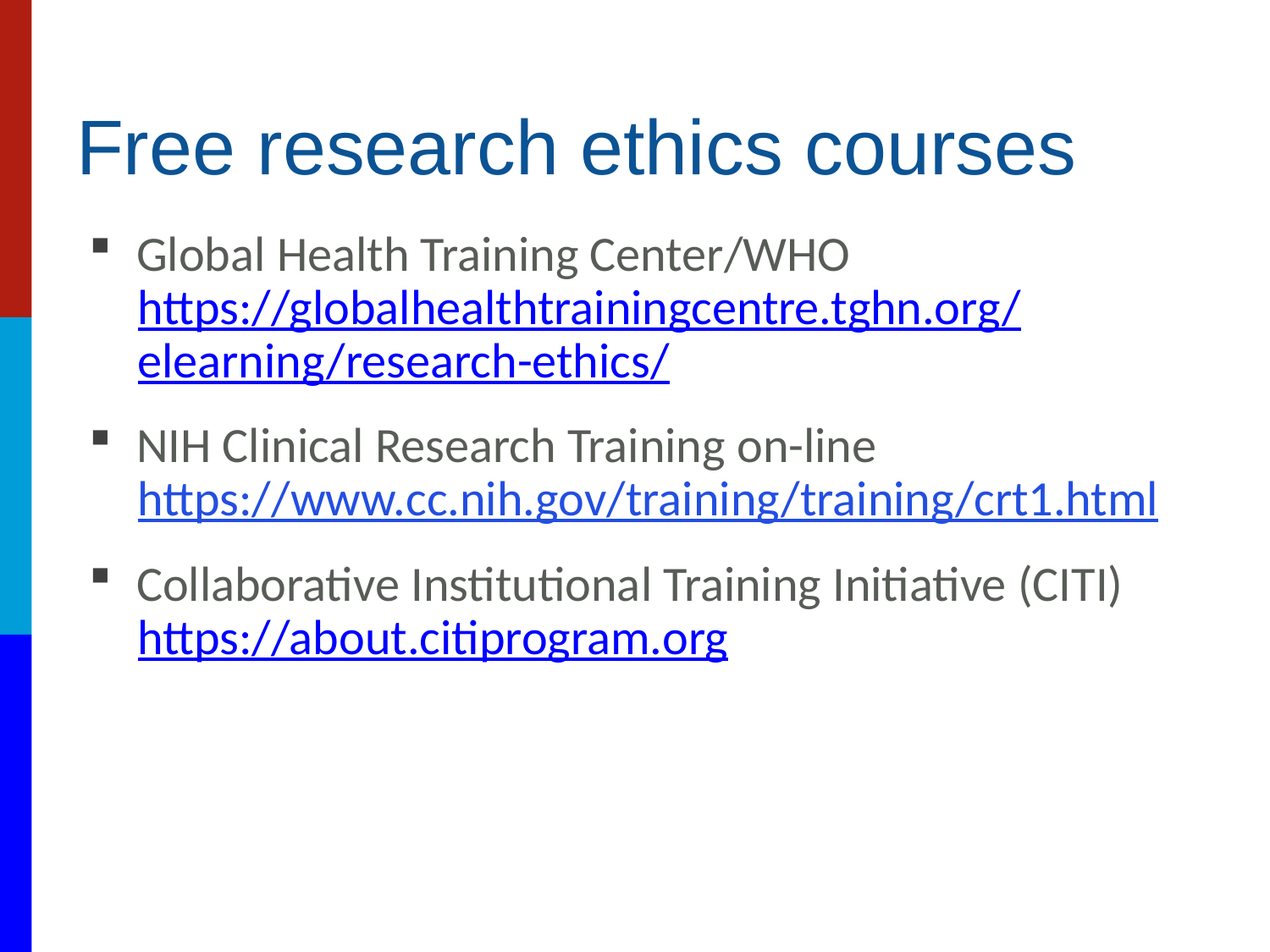

# Free research ethics courses
Global Health Training Center/WHO
https://globalhealthtrainingcentre.tghn.org/elearning/research-ethics/
NIH Clinical Research Training on-line
https://www.cc.nih.gov/training/training/crt1.html
Collaborative Institutional Training Initiative (CITI)
https://about.citiprogram.org